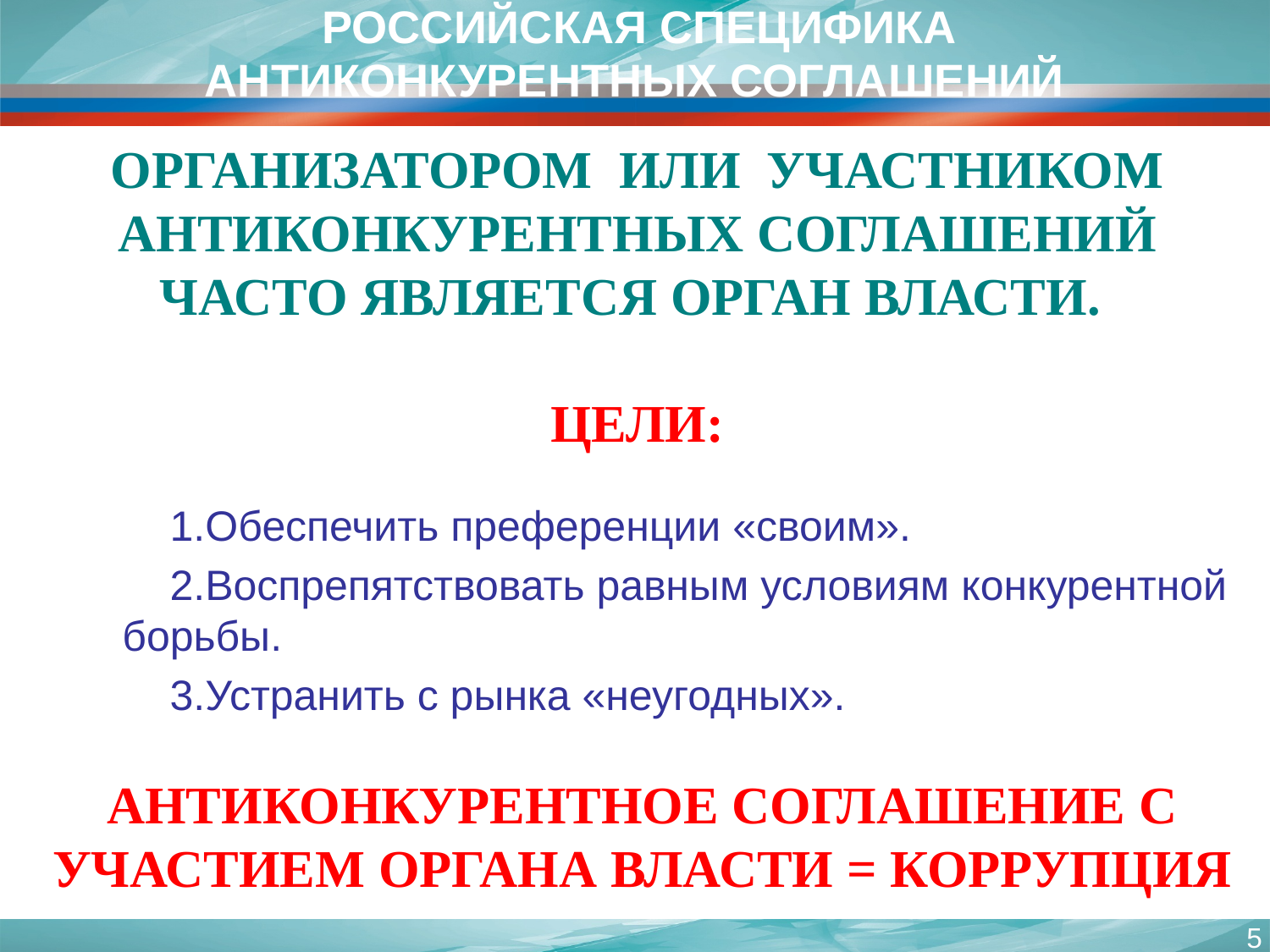

РОССИЙСКАЯ СПЕЦИФИКА
АНТИКОНКУРЕНТНЫХ СОГЛАШЕНИЙ
ОРГАНИЗАТОРОМ  ИЛИ  УЧАСТНИКОМ АНТИКОНКУРЕНТНЫХ СОГЛАШЕНИЙ ЧАСТО ЯВЛЯЕТСЯ ОРГАН ВЛАСТИ.

ЦЕЛИ:

Обеспечить преференции «своим».
Воспрепятствовать равным условиям конкурентной борьбы.
Устранить с рынка «неугодных».
АНТИКОНКУРЕНТНОЕ СОГЛАШЕНИЕ С УЧАСТИЕМ ОРГАНА ВЛАСТИ = КОРРУПЦИЯ
5